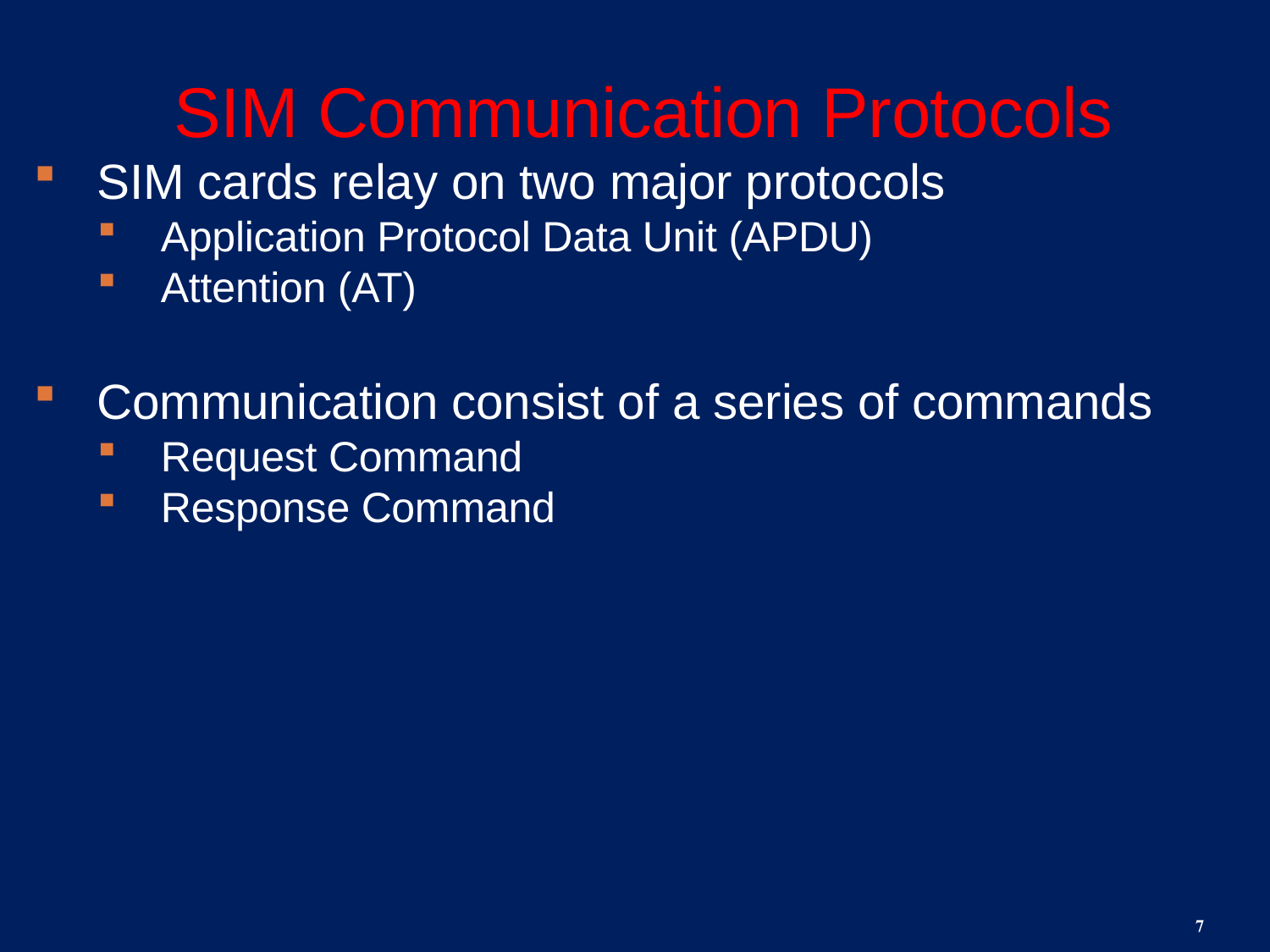

# SIM Communication Protocols
SIM cards relay on two major protocols
Application Protocol Data Unit (APDU)
Attention (AT)

Communication consist of a series of commands
Request Command
Response Command